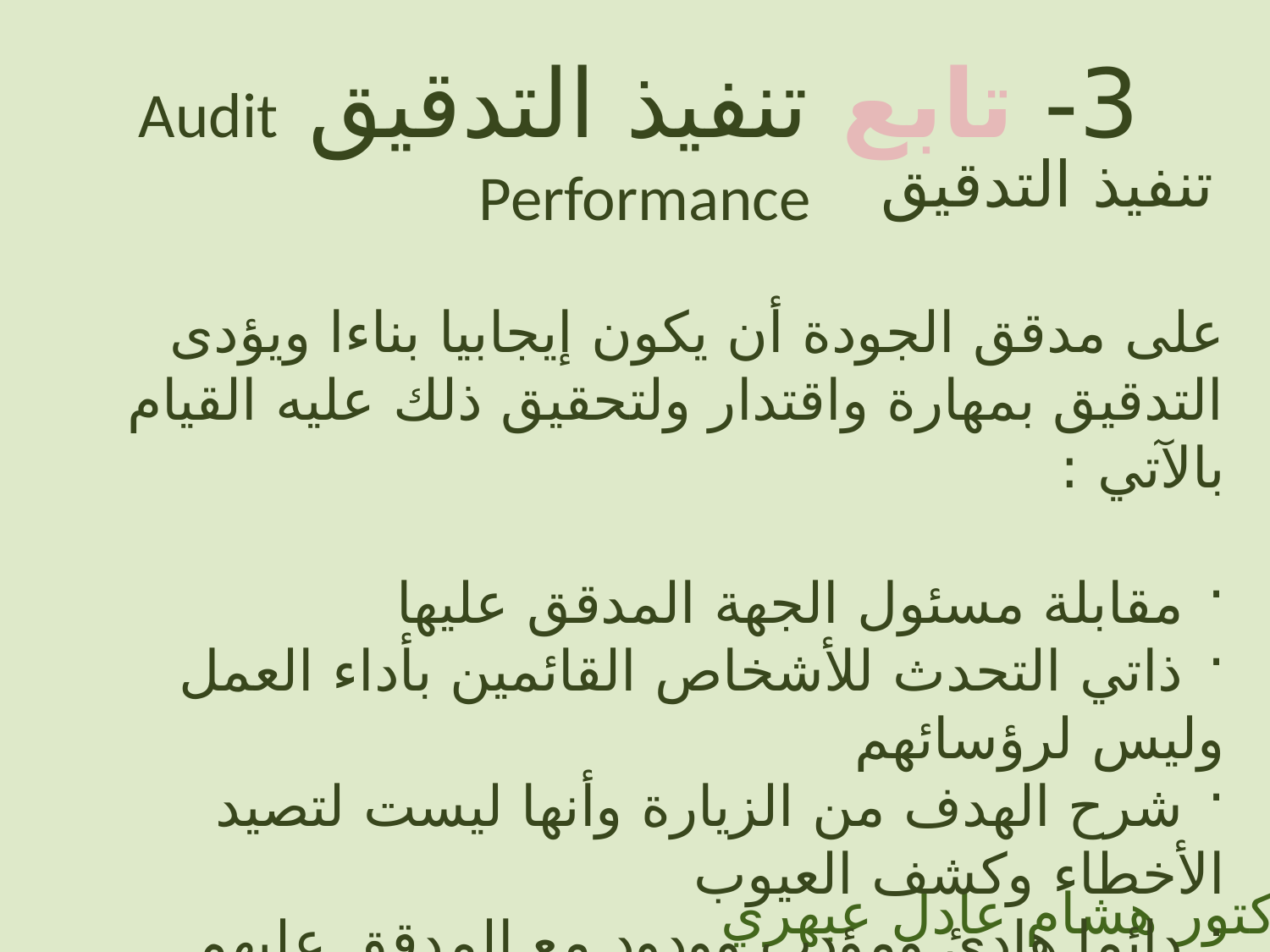

3- تابع تنفيذ التدقيق Audit Performance
 تنفيذ التدقيق

على مدقق الجودة أن يكون إيجابيا بناءا ويؤدى التدقيق بمهارة واقتدار ولتحقيق ذلك عليه القيام بالآتي :

 مقابلة مسئول الجهة المدقق عليها
 ذاتي التحدث للأشخاص القائمين بأداء العمل وليس لرؤسائهم
 شرح الهدف من الزيارة وأنها ليست لتصيد الأخطاء وكشف العيوب
 دائما هادئ ومؤدب وودود مع المدقق عليهم
الدكتور هشام عادل عبهري